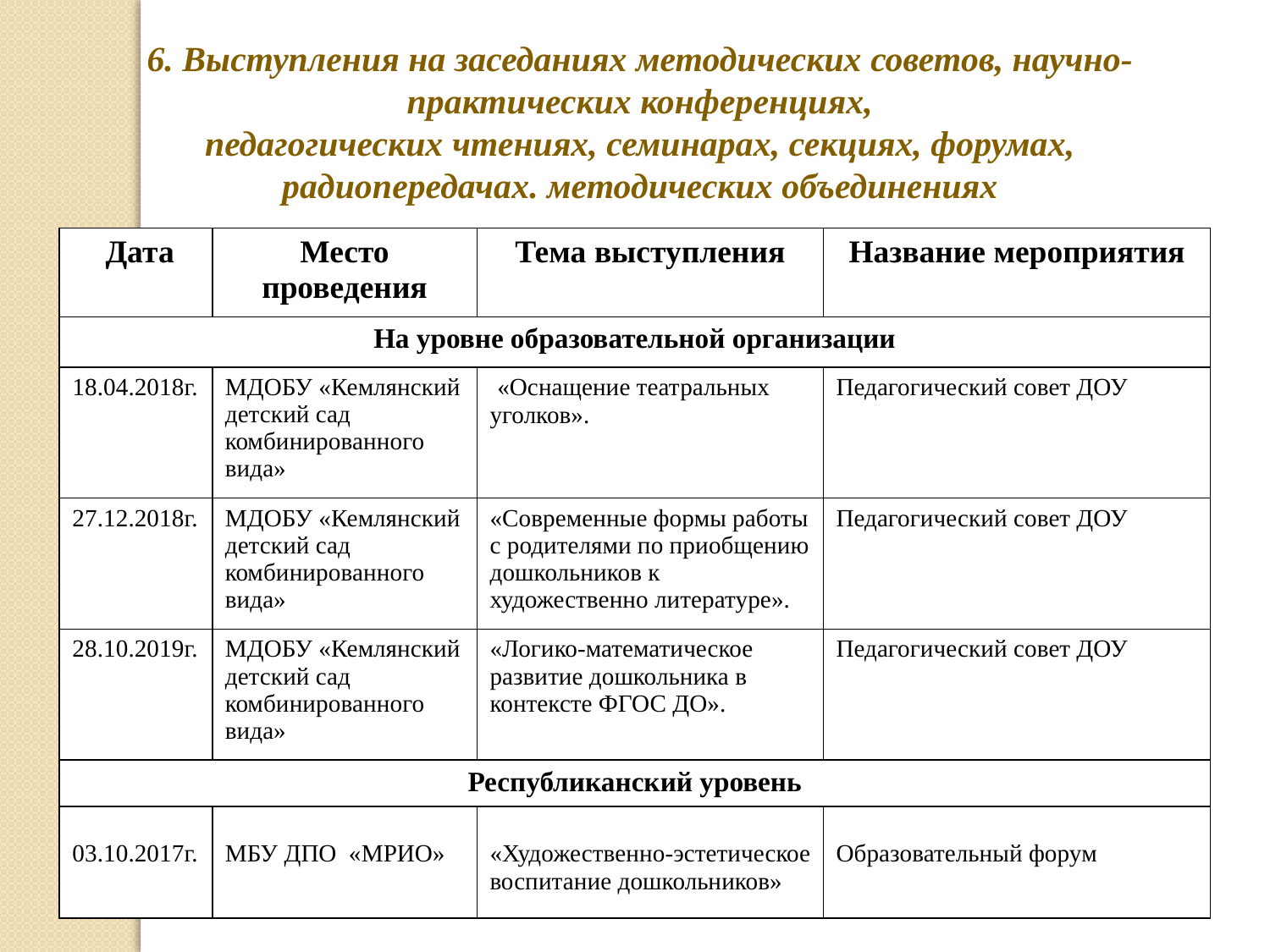

6. Выступления на заседаниях методических советов, научно-практических конференциях,
педагогических чтениях, семинарах, секциях, форумах, радиопередачах. методических объединениях
| Дата | Место проведения | Тема выступления | Название мероприятия |
| --- | --- | --- | --- |
| На уровне образовательной организации |  |  |  |
| 18.04.2018г. | МДОБУ «Кемлянский детский сад комбинированного вида» | «Оснащение театральных уголков». | Педагогический совет ДОУ |
| 27.12.2018г. | МДОБУ «Кемлянский детский сад комбинированного вида» | «Современные формы работы с родителями по приобщению дошкольников к художественно литературе». | Педагогический совет ДОУ |
| 28.10.2019г. | МДОБУ «Кемлянский детский сад комбинированного вида» | «Логико-математическое развитие дошкольника в контексте ФГОС ДО». | Педагогический совет ДОУ |
| Республиканский уровень |  |  |  |
| 03.10.2017г. | МБУ ДПО «МРИО» | «Художественно-эстетическое воспитание дошкольников» | Образовательный форум |